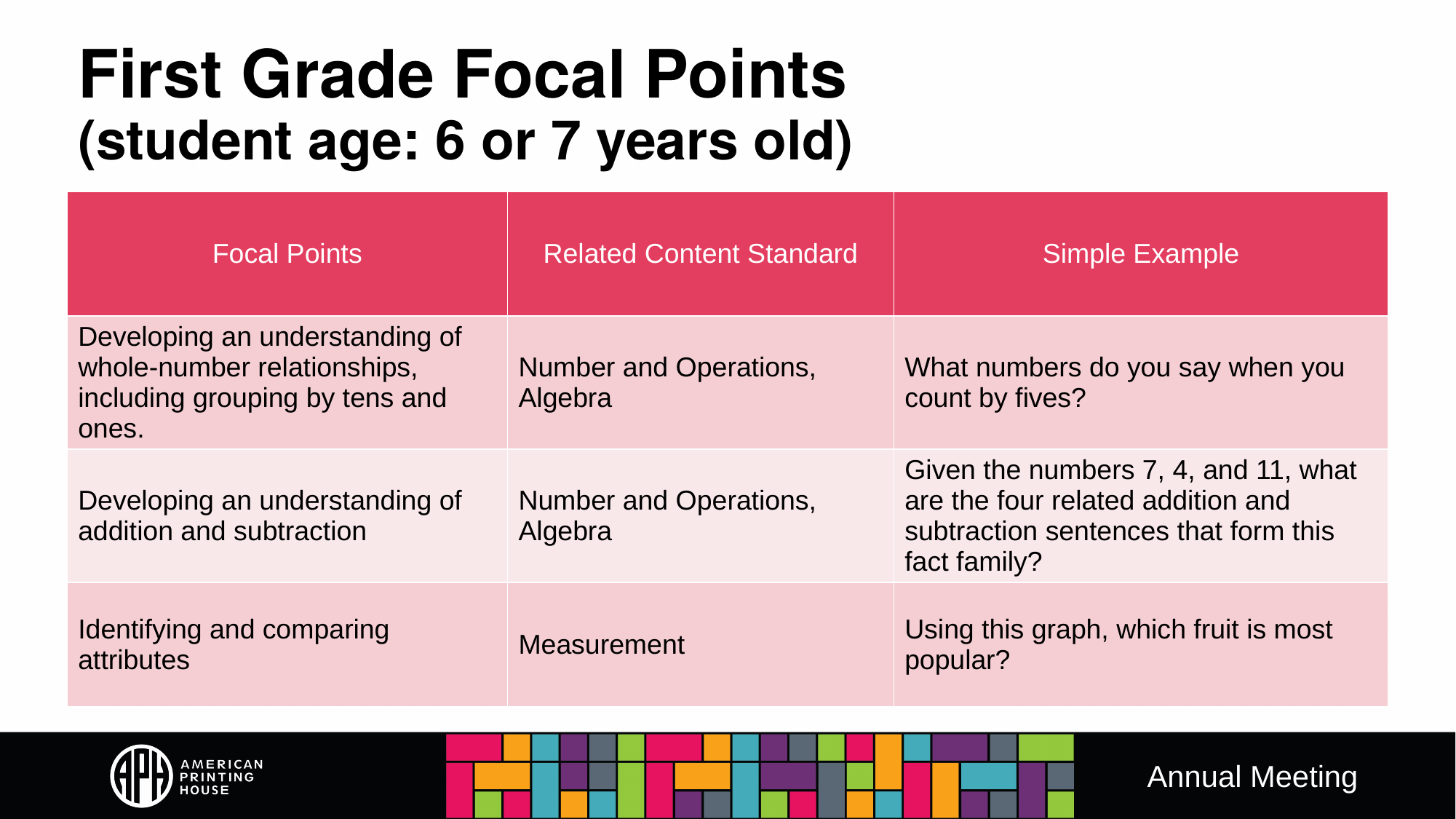

# First Grade Focal Points (student age: 6 or 7 years old)
| Focal Points | Related Content Standard | Simple Example |
| --- | --- | --- |
| Developing an understanding of whole-number relationships, including grouping by tens and ones. | Number and Operations, Algebra | What numbers do you say when you count by fives? |
| Developing an understanding of addition and subtraction | Number and Operations, Algebra | Given the numbers 7, 4, and 11, what are the four related addition and subtraction sentences that form this fact family? |
| Identifying and comparing attributes | Measurement | Using this graph, which fruit is most popular? |